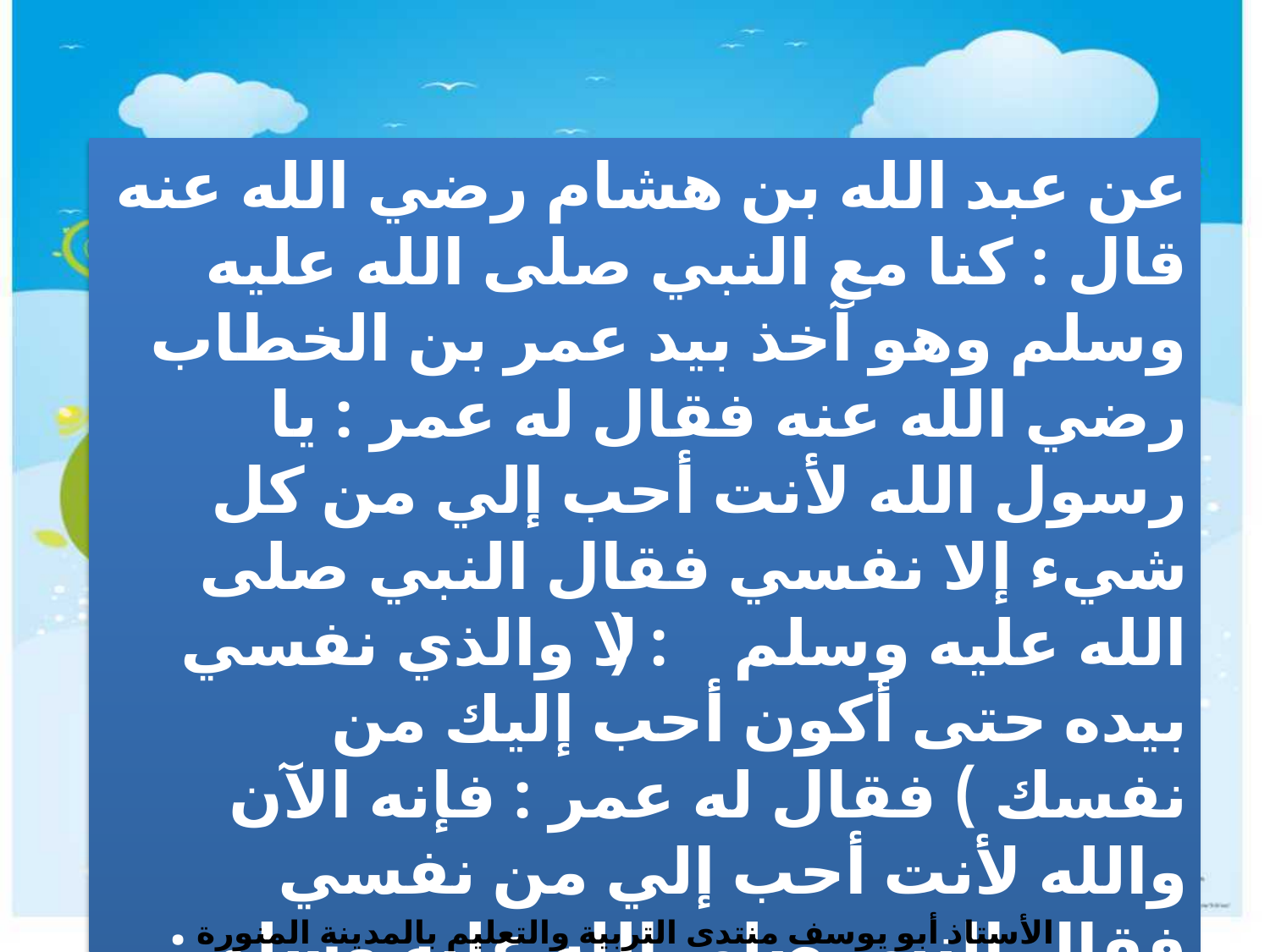

عن عبد الله بن هشام رضي الله عنه قال : كنا مع النبي صلى الله عليه وسلم وهو آخذ بيد عمر بن الخطاب رضي الله عنه فقال له عمر : يا رسول الله لأنت أحب إلي من كل شيء إلا نفسي فقال النبي صلى الله عليه وسلم : ( لا والذي نفسي بيده حتى أكون أحب إليك من نفسك ) فقال له عمر : فإنه الآن والله لأنت أحب إلي من نفسي فقال النبي صلى الله عليه وسلم : ( الآن يا عمر )
الأستاذ أبو يوسف منتدى التربية والتعليم بالمدينة المنورة